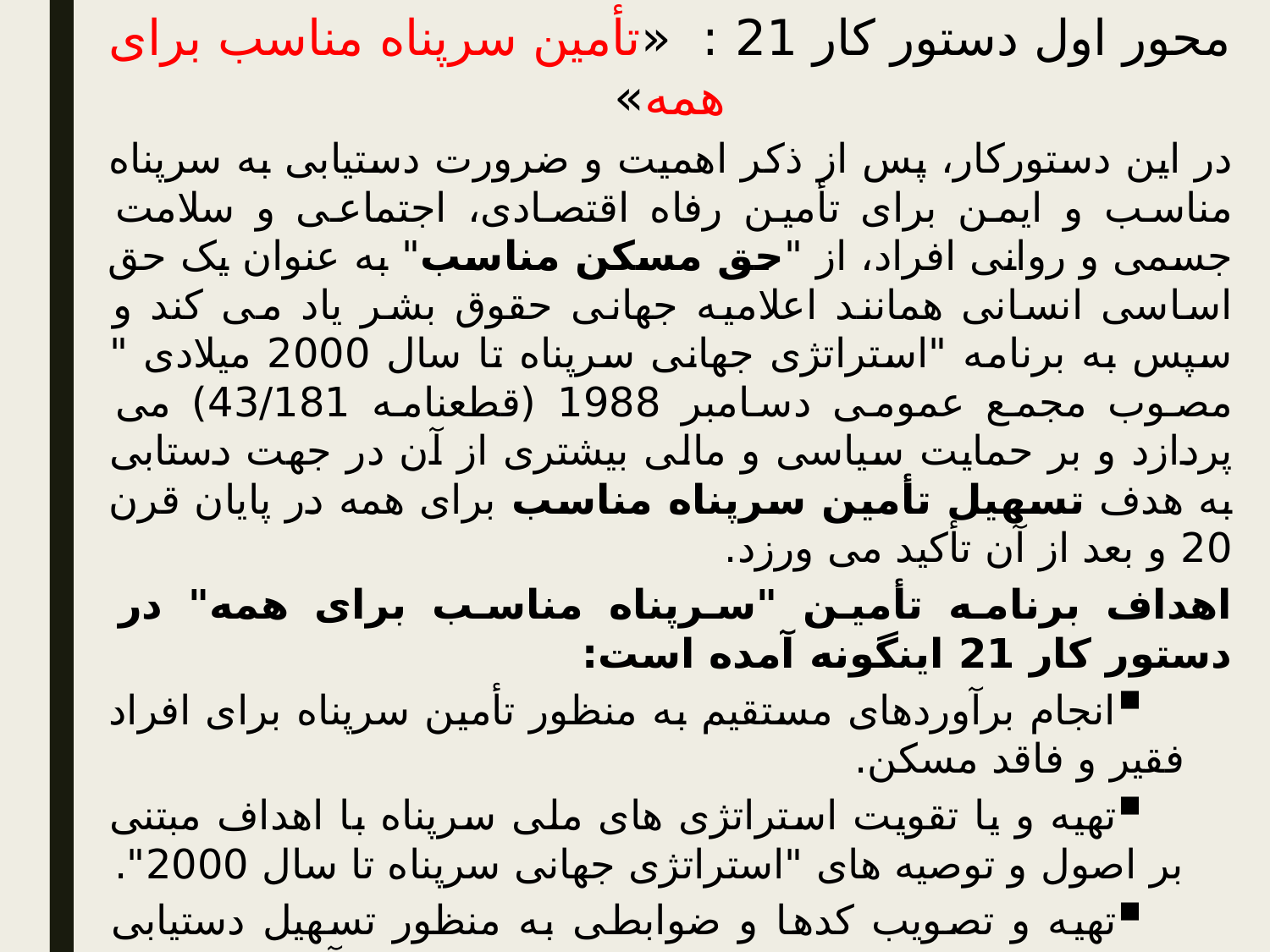

محور اول دستور کار 21 :  «تأمین سرپناه مناسب برای همه»
در این دستورکار، پس از ذکر اهمیت و ضرورت دستیابی به سرپناه مناسب و ایمن برای تأمین رفاه اقتصادی، اجتماعی و سلامت جسمی و روانی افراد، از "حق مسکن مناسب" به عنوان یک حق اساسی انسانی همانند اعلامیه جهانی حقوق بشر یاد می کند و سپس به برنامه "استراتژی جهانی سرپناه تا سال 2000 میلادی " مصوب مجمع عمومی دسامبر 1988 (قطعنامه 43/181) می پردازد و بر حمایت سیاسی و مالی بیشتری از آن در جهت دستابی به هدف تسهیل تأمین سرپناه مناسب برای همه در پایان قرن 20 و بعد از آن تأکید می ورزد.
اهداف برنامه تأمین "سرپناه مناسب برای همه" در دستور کار 21 اینگونه آمده است:
انجام برآوردهای مستقیم به منظور تأمین سرپناه برای افراد فقیر و فاقد مسکن.
تهیه و یا تقویت استراتژی های ملی سرپناه با اهداف مبتنی بر اصول و توصیه های "استراتژی جهانی سرپناه تا سال 2000".
تهیه و تصویب کدها و ضوابطی به منظور تسهیل دستیابی فقرای شهری و روستایی، بیکاران و افراد کم درآمد به زمین، منابع مالی و مصالح ساختمانی ارزان قیمت، ارتقای وضعیت سکونتگاههای غیرمتعارف و زاغه های شهری به عنوان یک راه حل عملی و مناسب برای کمبود مسکن شهری.
تسهیل دستیابی فقرای شهری و روستایی به سرپناه از طریق تصویب و بکارگیری برنامه های مسکن و سرمایه گذاری و مکانیزم های جدید متناسب با شرایط و وضعیت آنان.